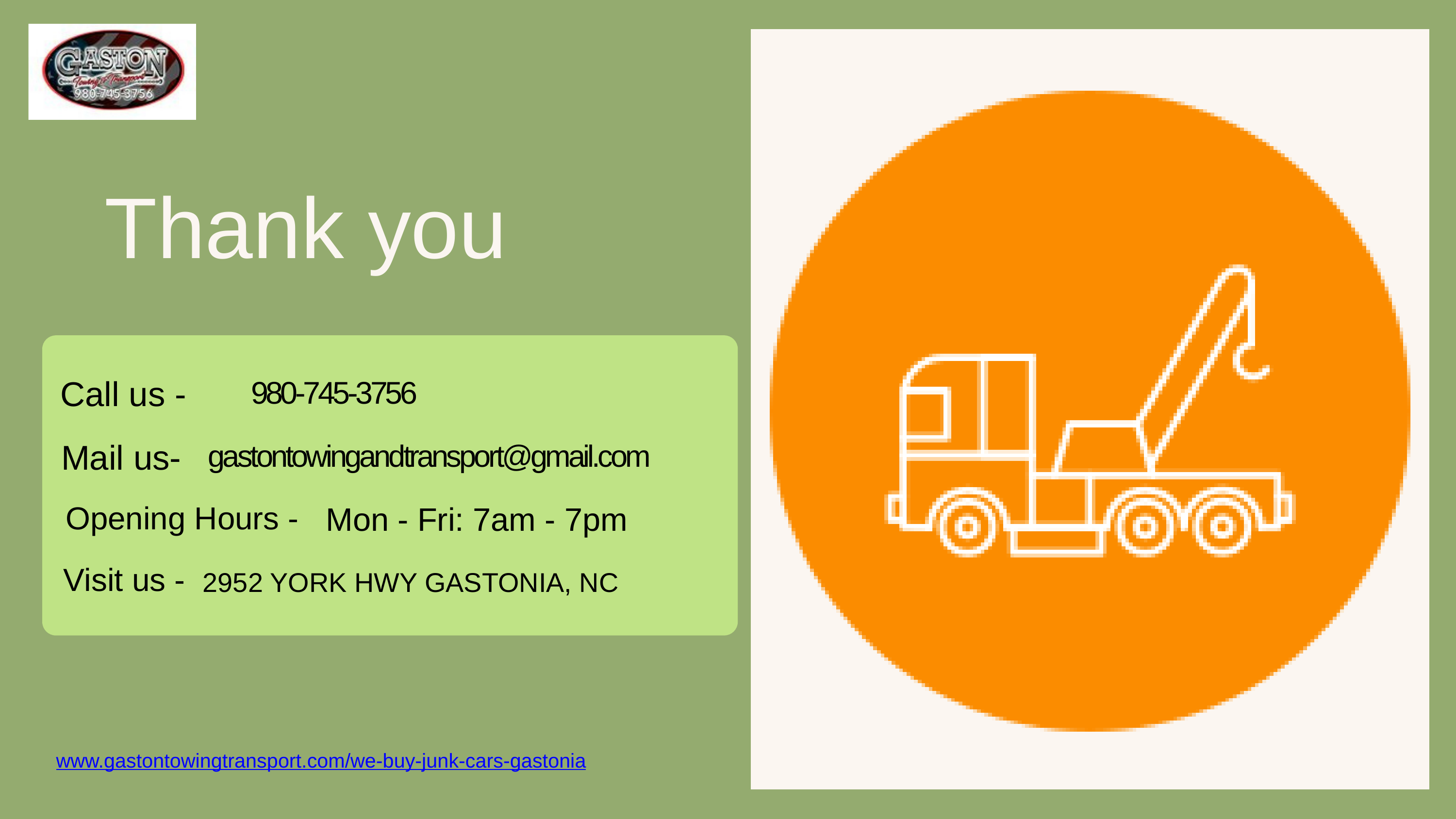

Thank you

Call us -
980-745-3756
Mail us-
gastontowingandtransport@gmail.com
Opening Hours -
Mon - Fri: 7am - 7pm
Visit us -
2952 YORK HWY GASTONIA, NC
www.gastontowingtransport.com/we-buy-junk-cars-gastonia